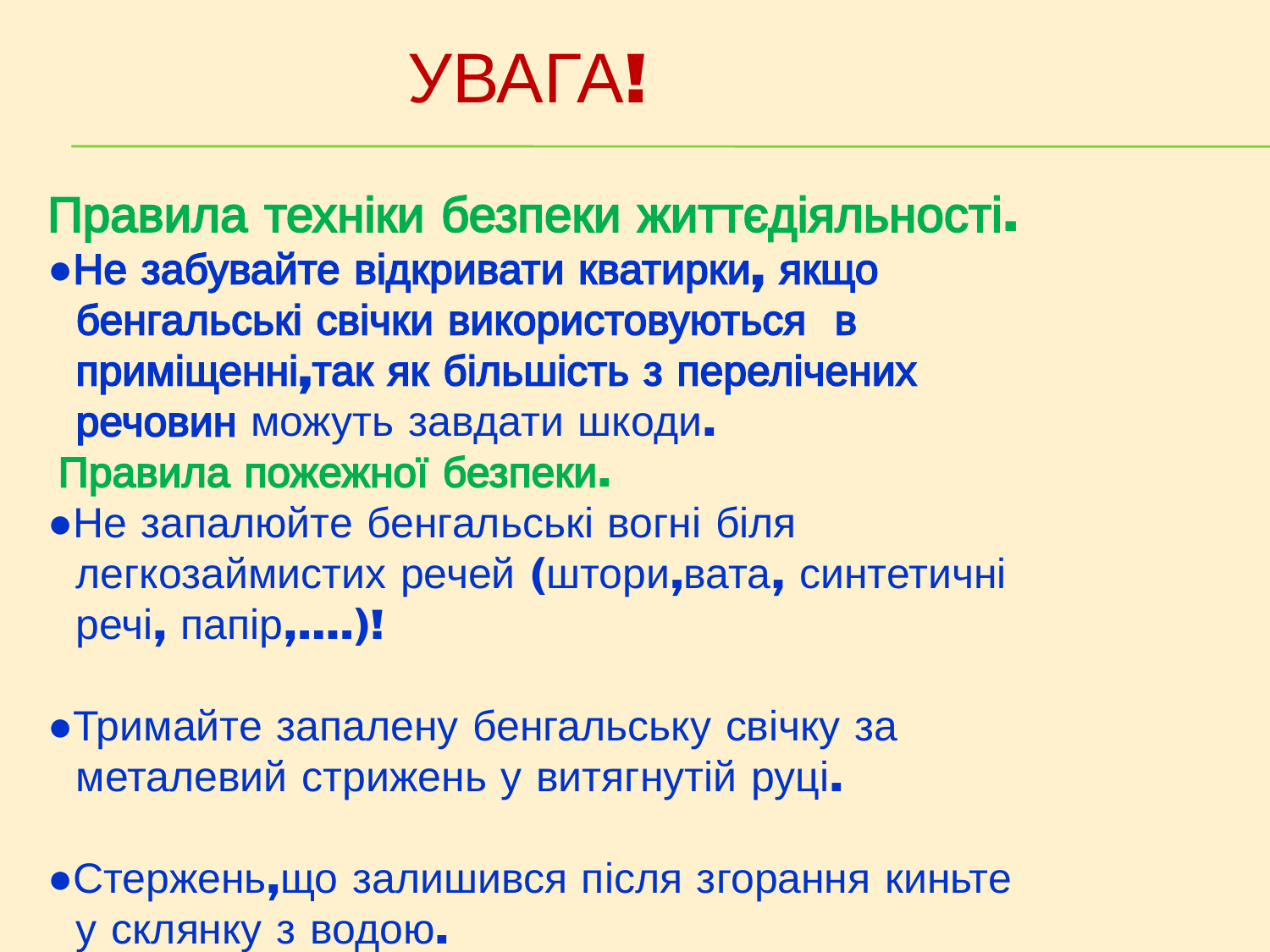

УВАГА!
Правила техніки безпеки життєдіяльності.
Не забувайте відкривати кватирки, якщо
  бенгальські свічки використовуються  в
  приміщенні,так як більшість з перелічених
  речовин можуть завдати шкоди.
 Правила пожежної безпеки.
Не запалюйте бенгальські вогні біля
  легкозаймистих речей (штори,вата, синтетичні
  речі, папір,….)!
Тримайте запалену бенгальську свічку за
  металевий стрижень у витягнутій руці.
Стержень,що залишився після згорання киньте
  у склянку з водою.